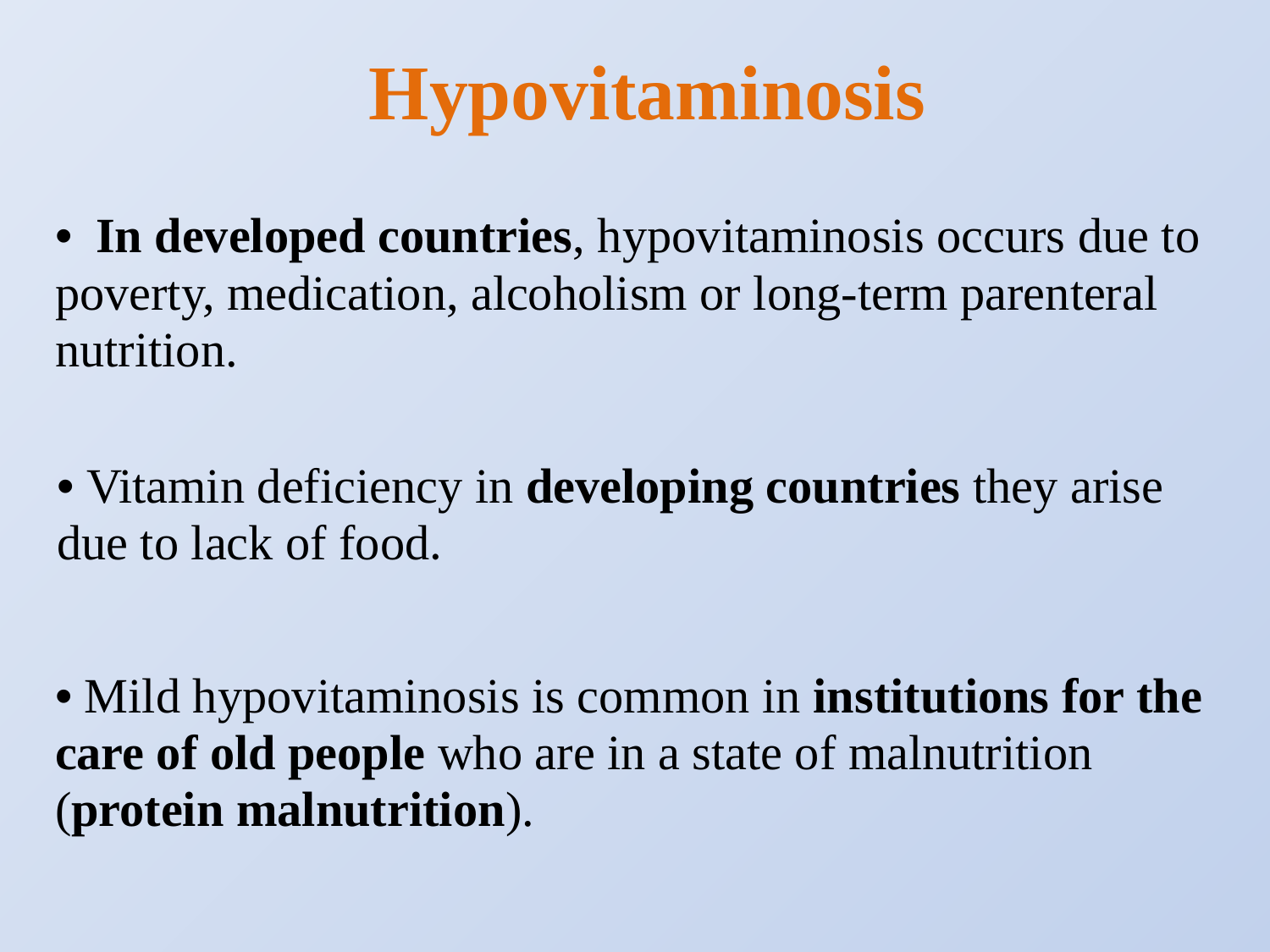

Hypovitaminosis

•  In developed countries, hypovitaminosis occurs due to poverty, medication, alcoholism or long-term parenteral nutrition.
• Vitamin deficiency in developing countries they arise due to lack of food.

• Mild hypovitaminosis is common in institutions for the care of old people who are in a state of malnutrition (protein malnutrition).